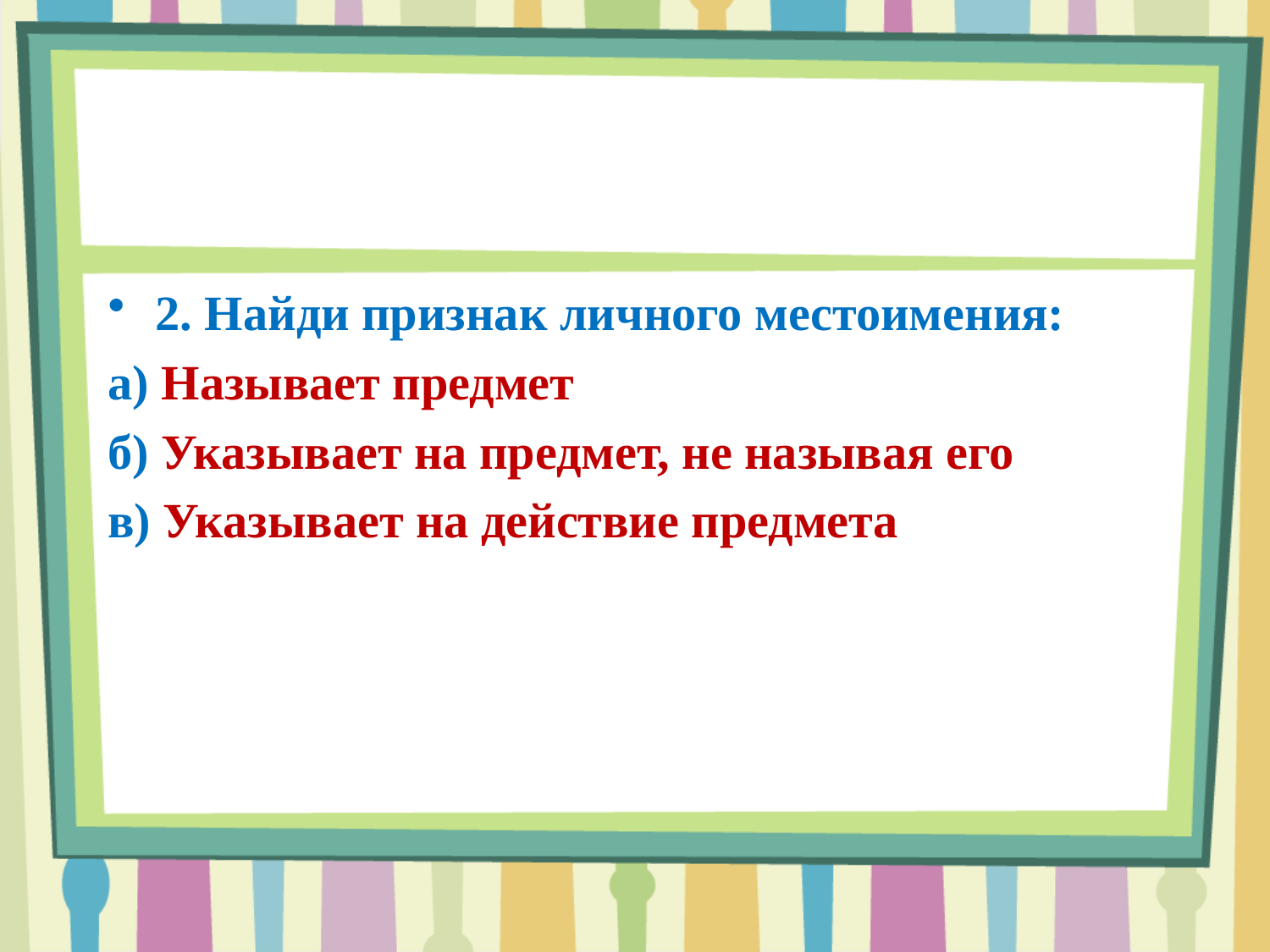

#
2. Найди признак личного местоимения:
а) Называет предмет
б) Указывает на предмет, не называя его
в) Указывает на действие предмета